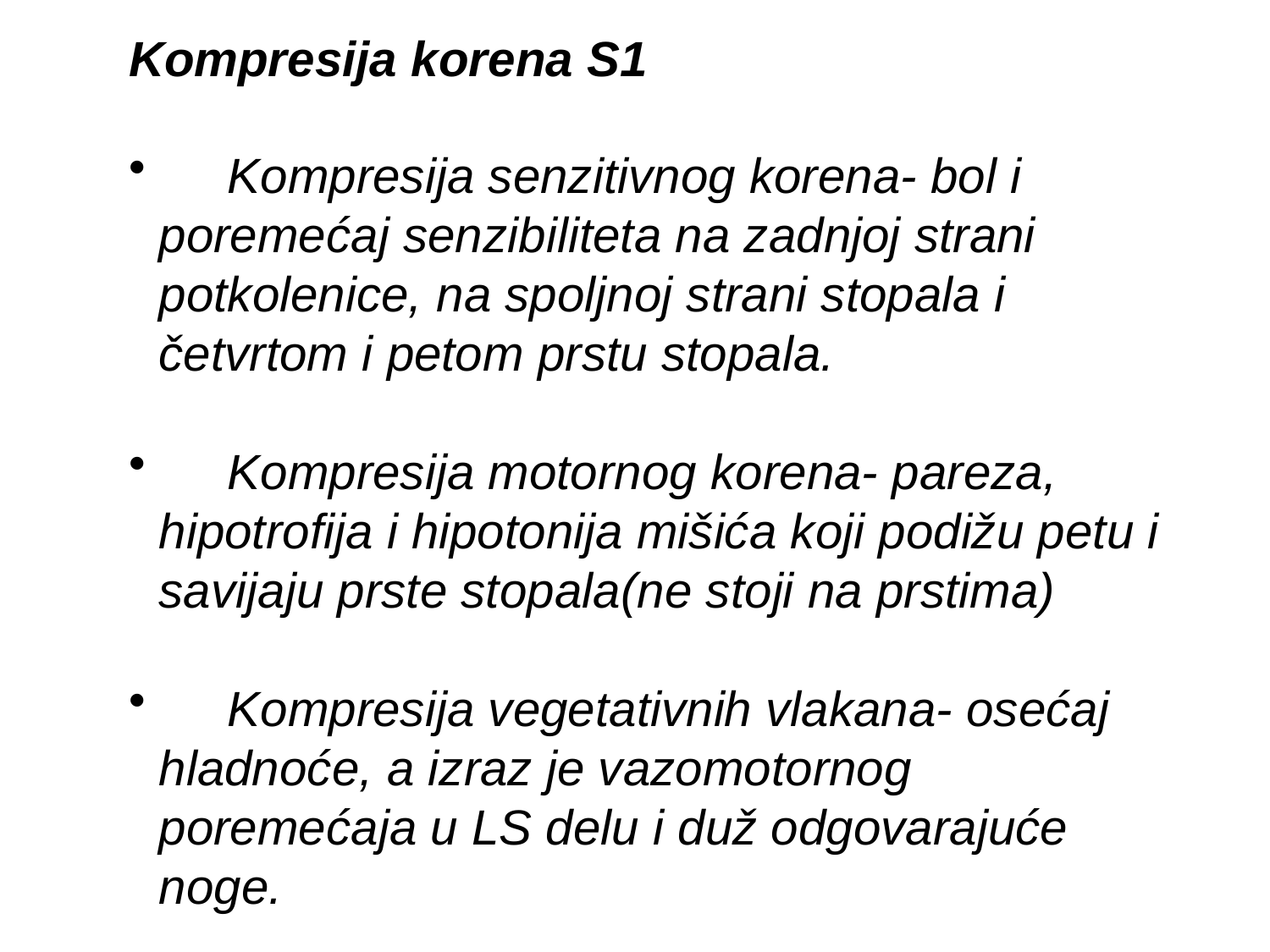

Kompresija korena S1

     Kompresija senzitivnog korena- bol i poremećaj senzibiliteta na zadnjoj strani potkolenice, na spoljnoj strani stopala i četvrtom i petom prstu stopala.

     Kompresija motornog korena- pareza, hipotrofija i hipotonija mišića koji podižu petu i savijaju prste stopala(ne stoji na prstima)

     Kompresija vegetativnih vlakana- osećaj hladnoće, a izraz je vazomotornog poremećaja u LS delu i duž odgovarajuće noge.